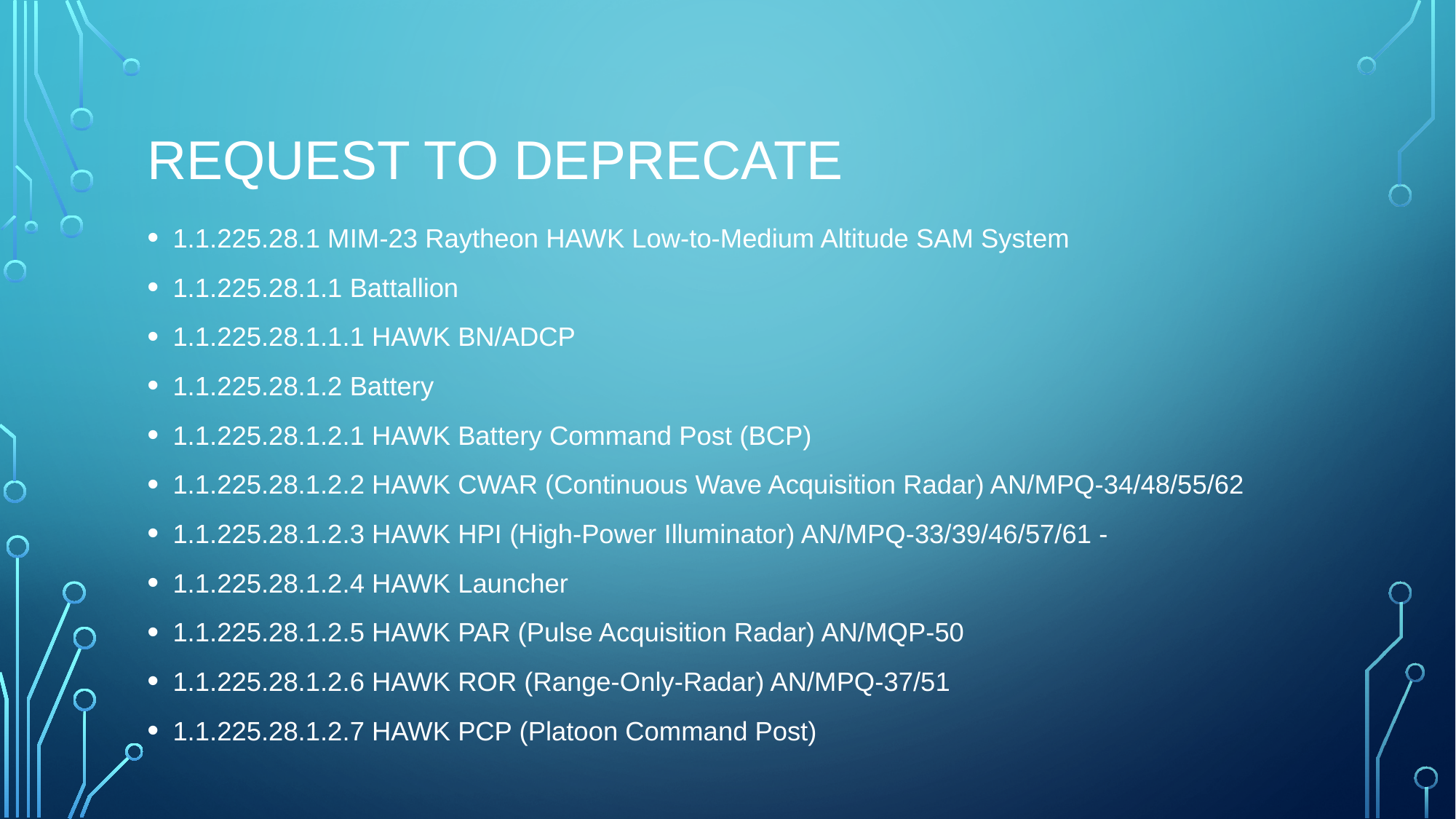

# Request to deprecate
1.1.225.28.1 MIM-23 Raytheon HAWK Low-to-Medium Altitude SAM System
1.1.225.28.1.1 Battallion
1.1.225.28.1.1.1 HAWK BN/ADCP
1.1.225.28.1.2 Battery
1.1.225.28.1.2.1 HAWK Battery Command Post (BCP)
1.1.225.28.1.2.2 HAWK CWAR (Continuous Wave Acquisition Radar) AN/MPQ-34/48/55/62
1.1.225.28.1.2.3 HAWK HPI (High-Power Illuminator) AN/MPQ-33/39/46/57/61 -
1.1.225.28.1.2.4 HAWK Launcher
1.1.225.28.1.2.5 HAWK PAR (Pulse Acquisition Radar) AN/MQP-50
1.1.225.28.1.2.6 HAWK ROR (Range-Only-Radar) AN/MPQ-37/51
1.1.225.28.1.2.7 HAWK PCP (Platoon Command Post)